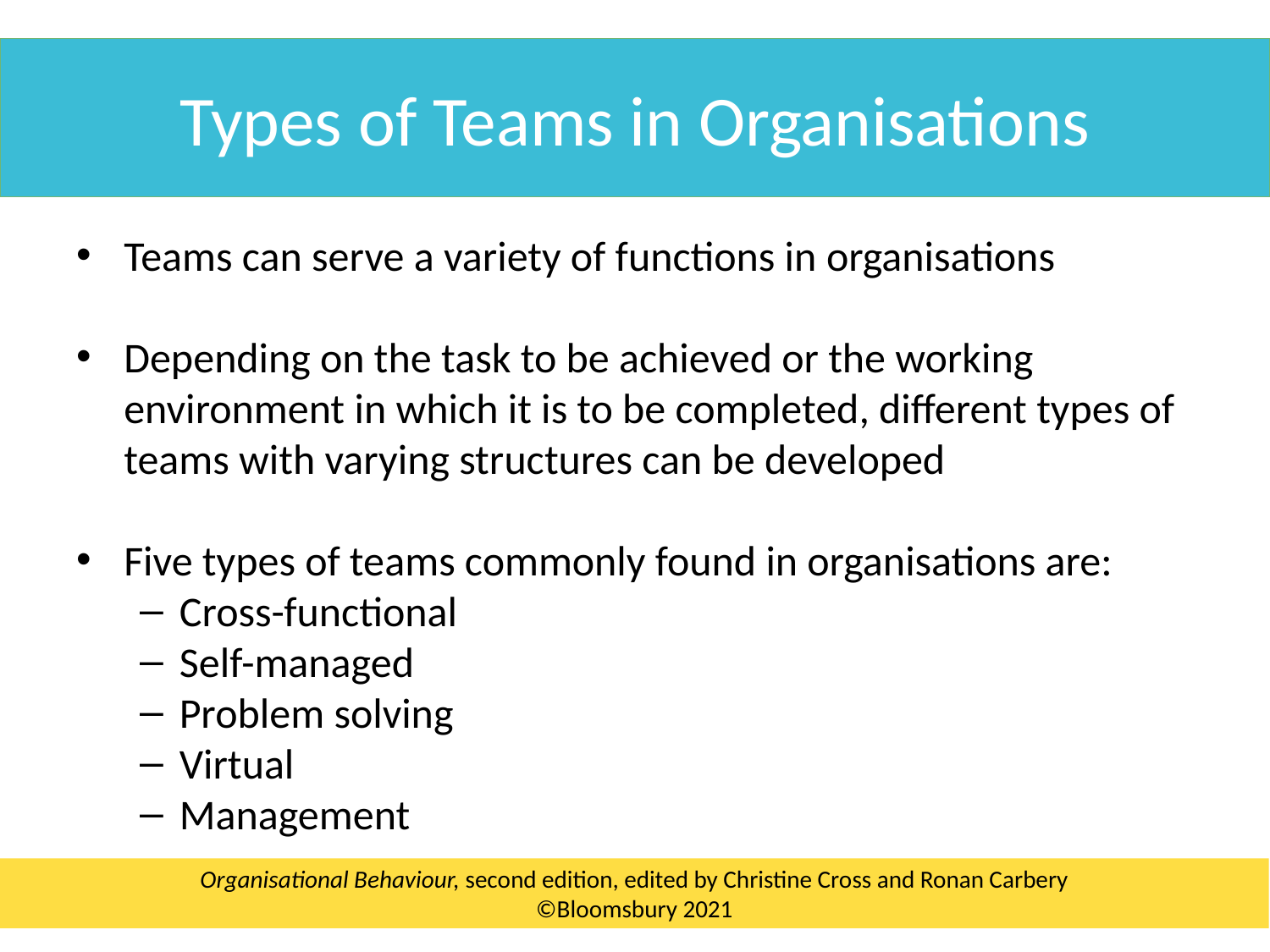

Types of Teams in Organisations
Teams can serve a variety of functions in organisations

Depending on the task to be achieved or the working environment in which it is to be completed, different types of teams with varying structures can be developed

Five types of teams commonly found in organisations are:
Cross-functional
Self-managed
Problem solving
Virtual
Management